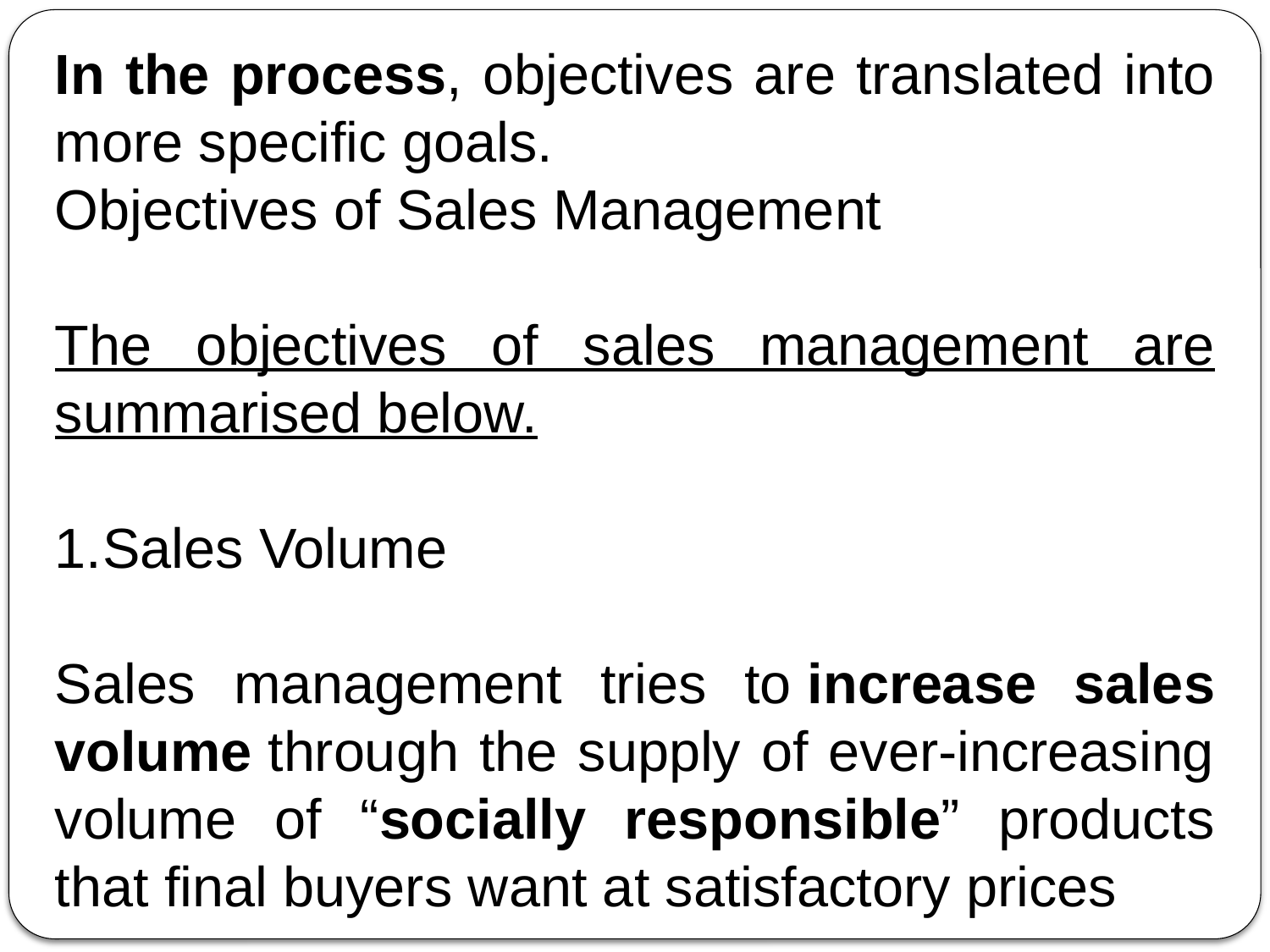

In the process, objectives are translated into more specific goals.
Objectives of Sales Management

The objectives of sales management are summarised below.

Sales Volume

Sales management tries to increase sales volume through the supply of ever-increasing volume of “socially responsible” products that final buyers want at satisfactory prices